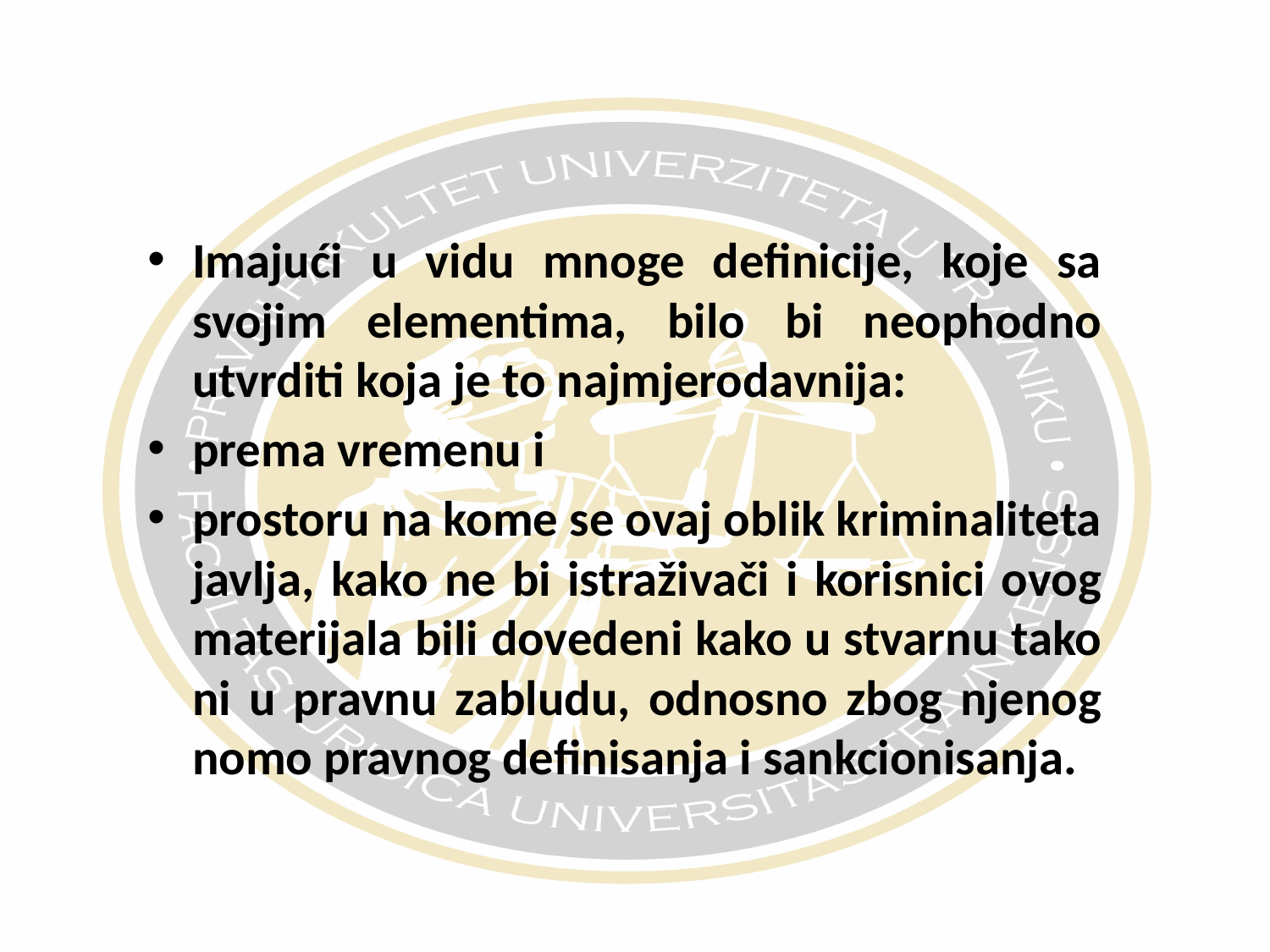

#
Imajući u vidu mnoge definicije, koje sa svojim elementima, bilo bi neophodno utvrditi koja je to najmjerodavnija:
prema vremenu i
prostoru na kome se ovaj oblik kriminaliteta javlja, kako ne bi istraživači i korisnici ovog materijala bili dovedeni kako u stvarnu tako ni u pravnu zabludu, odnosno zbog njenog nomo pravnog definisanja i sankcionisanja.